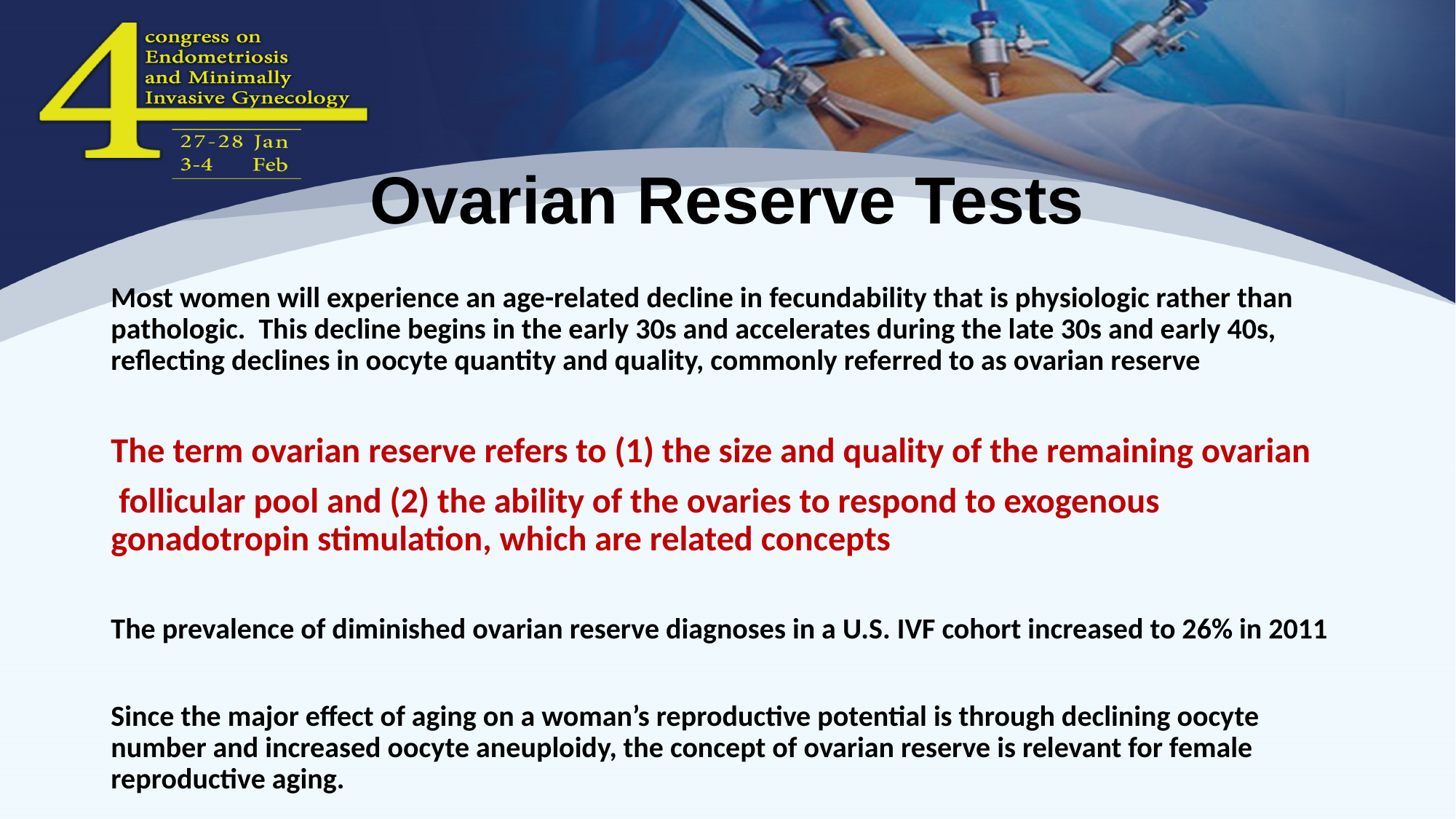

Ovarian Reserve Tests
Most women will experience an age-related decline in fecundability that is physiologic rather than pathologic.  This decline begins in the early 30s and accelerates during the late 30s and early 40s, reflecting declines in oocyte quantity and quality, commonly referred to as ovarian reserve

The term ovarian reserve refers to (1) the size and quality of the remaining ovarian
 follicular pool and (2) the ability of the ovaries to respond to exogenous gonadotropin stimulation, which are related concepts

The prevalence of diminished ovarian reserve diagnoses in a U.S. IVF cohort increased to 26% in 2011

Since the major effect of aging on a woman’s reproductive potential is through declining oocyte number and increased oocyte aneuploidy, the concept of ovarian reserve is relevant for female reproductive aging.